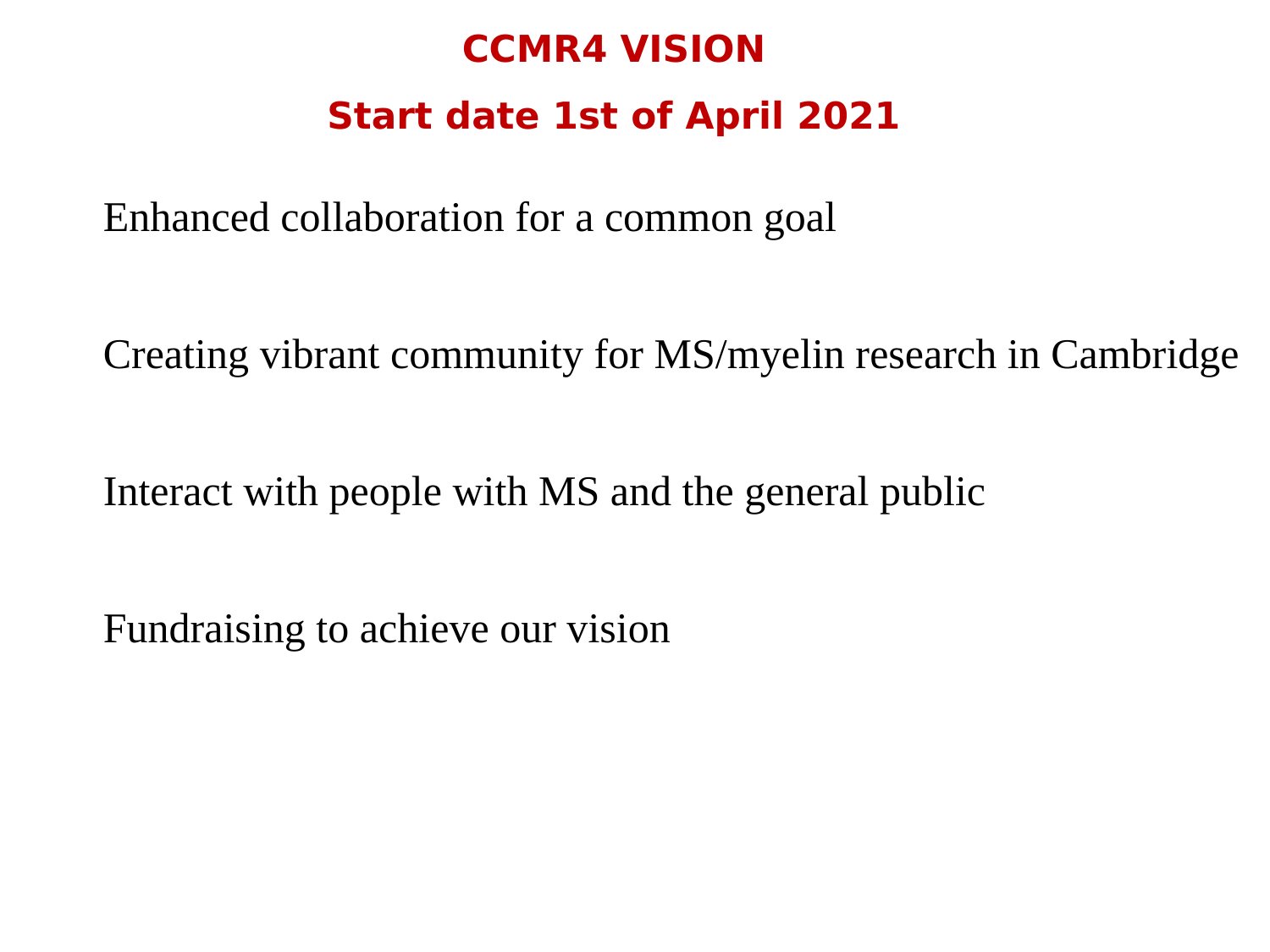

CCMR4 VISION
Start date 1st of April 2021
Enhanced collaboration for a common goal

Creating vibrant community for MS/myelin research in Cambridge

Interact with people with MS and the general public

Fundraising to achieve our vision